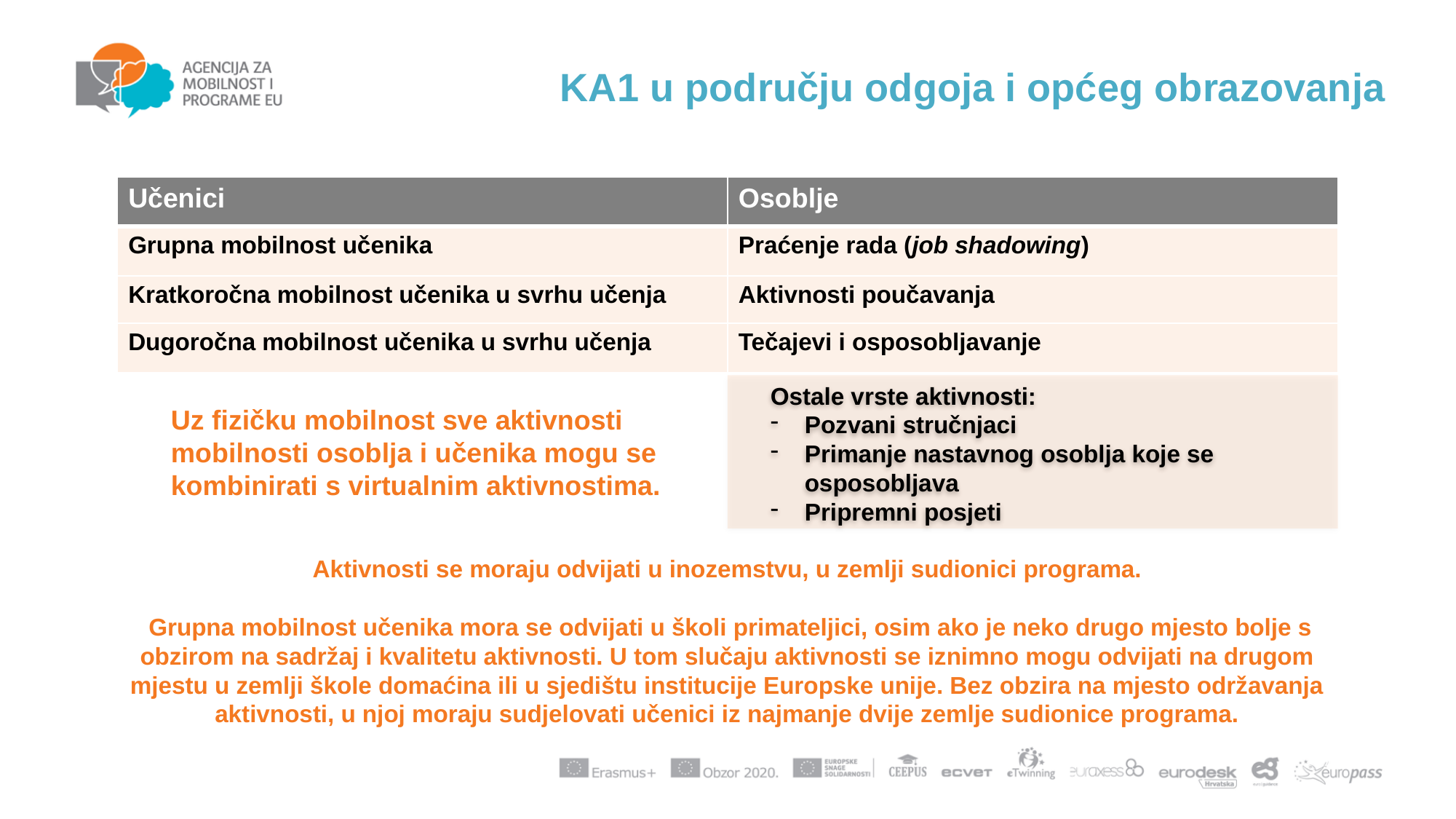

KA1 u području odgoja i općeg obrazovanja
| Učenici | Osoblje |
| --- | --- |
| Grupna mobilnost učenika | Praćenje rada (job shadowing) |
| Kratkoročna mobilnost učenika u svrhu učenja | Aktivnosti poučavanja |
| Dugoročna mobilnost učenika u svrhu učenja | Tečajevi i osposobljavanje |
Ostale vrste aktivnosti:
Pozvani stručnjaci
Primanje nastavnog osoblja koje se osposobljava
Pripremni posjeti
Uz fizičku mobilnost sve aktivnosti mobilnosti osoblja i učenika mogu se kombinirati s virtualnim aktivnostima.
Aktivnosti se moraju odvijati u inozemstvu, u zemlji sudionici programa.

 Grupna mobilnost učenika mora se odvijati u školi primateljici, osim ako je neko drugo mjesto bolje s obzirom na sadržaj i kvalitetu aktivnosti. U tom slučaju aktivnosti se iznimno mogu odvijati na drugom mjestu u zemlji škole domaćina ili u sjedištu institucije Europske unije. Bez obzira na mjesto održavanja aktivnosti, u njoj moraju sudjelovati učenici iz najmanje dvije zemlje sudionice programa.